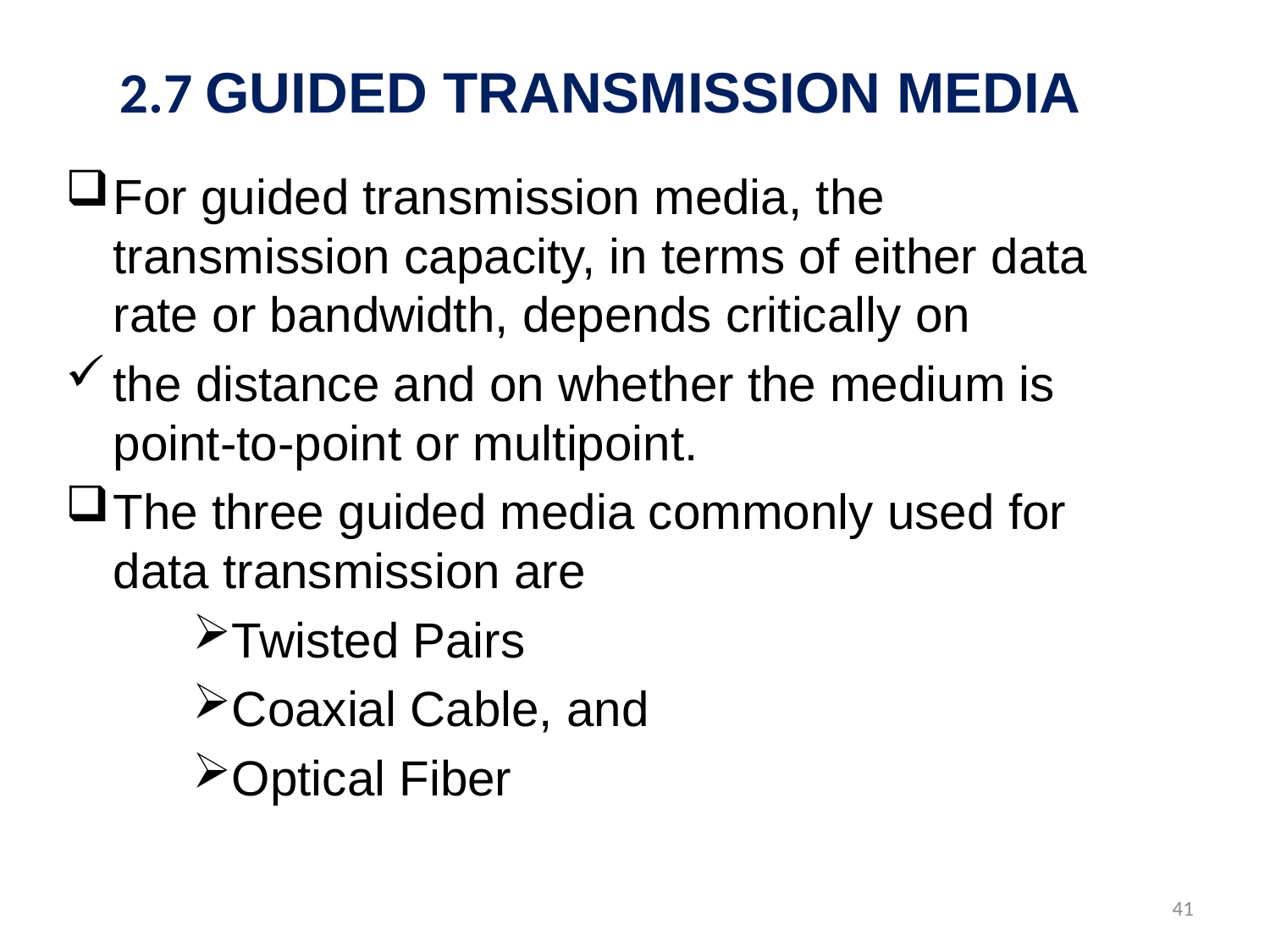

# 2.7 GUIDED TRANSMISSION MEDIA
For guided transmission media, the transmission capacity, in terms of either data rate or bandwidth, depends critically on
the distance and on whether the medium is point-to-point or multipoint.
The three guided media commonly used for data transmission are
Twisted Pairs
Coaxial Cable, and
Optical Fiber
41